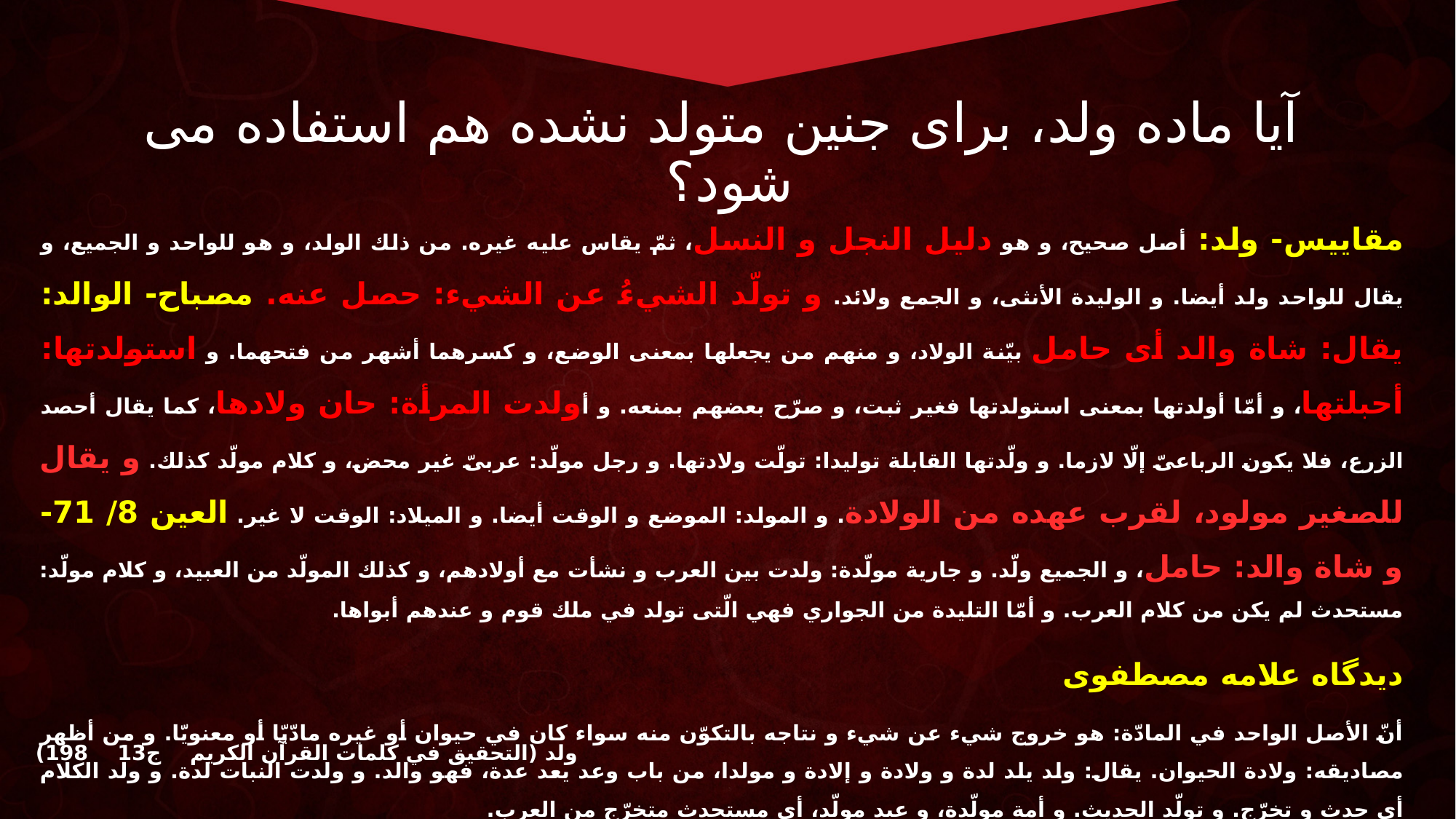

آیا ماده ولد، برای جنین متولد نشده هم استفاده می شود؟
مقاییس- ولد: أصل صحيح، و هو دليل النجل و النسل، ثمّ يقاس عليه غيره. من ذلك الولد، و هو للواحد و الجميع، و يقال للواحد ولد أيضا. و الوليدة الأنثى، و الجمع ولائد. و تولّد الشي‏ءُ عن الشي‏ء: حصل عنه. مصباح- الوالد: يقال: شاة والد أى حامل‏ بيّنة الولاد، و منهم من يجعلها بمعنى الوضع، و كسرهما أشهر من فتحهما. و استولدتها: أحبلتها، و أمّا أولدتها بمعنى استولدتها فغير ثبت، و صرّح بعضهم بمنعه. و أولدت المرأة: حان ولادها، كما يقال أحصد الزرع، فلا يكون الرباعىّ إلّا لازما. و ولّدتها القابلة توليدا: تولّت ولادتها. و رجل مولّد: عربىّ غير محض، و كلام مولّد كذلك. و يقال للصغير مولود، لقرب عهده من الولادة. و المولد: الموضع و الوقت أيضا. و الميلاد: الوقت لا غير. العين 8/ 71- و شاة والد: حامل، و الجميع ولّد. و جارية مولّدة: ولدت بين العرب و نشأت مع أولادهم، و كذلك المولّد من العبيد، و كلام مولّد: مستحدث لم يكن من كلام العرب. و أمّا التليدة من الجواري فهي الّتى تولد في ملك قوم و عندهم أبواها.
دیدگاه علامه مصطفوی
أنّ الأصل الواحد في المادّة: هو خروج شي‏ء عن شي‏ء و نتاجه بالتكوّن منه سواء كان في حيوان أو غيره مادّيّا أو معنويّا. و من أظهر مصاديقه: ولادة الحيوان. يقال: ولد يلد لدة و ولادة و إلادة و مولدا، من باب وعد يعد عدة، فهو والد. و ولدت النبات لدة. و ولد الكلام أى حدث و تخرّج. و تولّد الحديث. و أمة مولّدة، و عبد مولّد، أى مستحدث متخرّج من العرب.
ولد (التحقيق في كلمات القرآن الكريم    ج‏13    198)